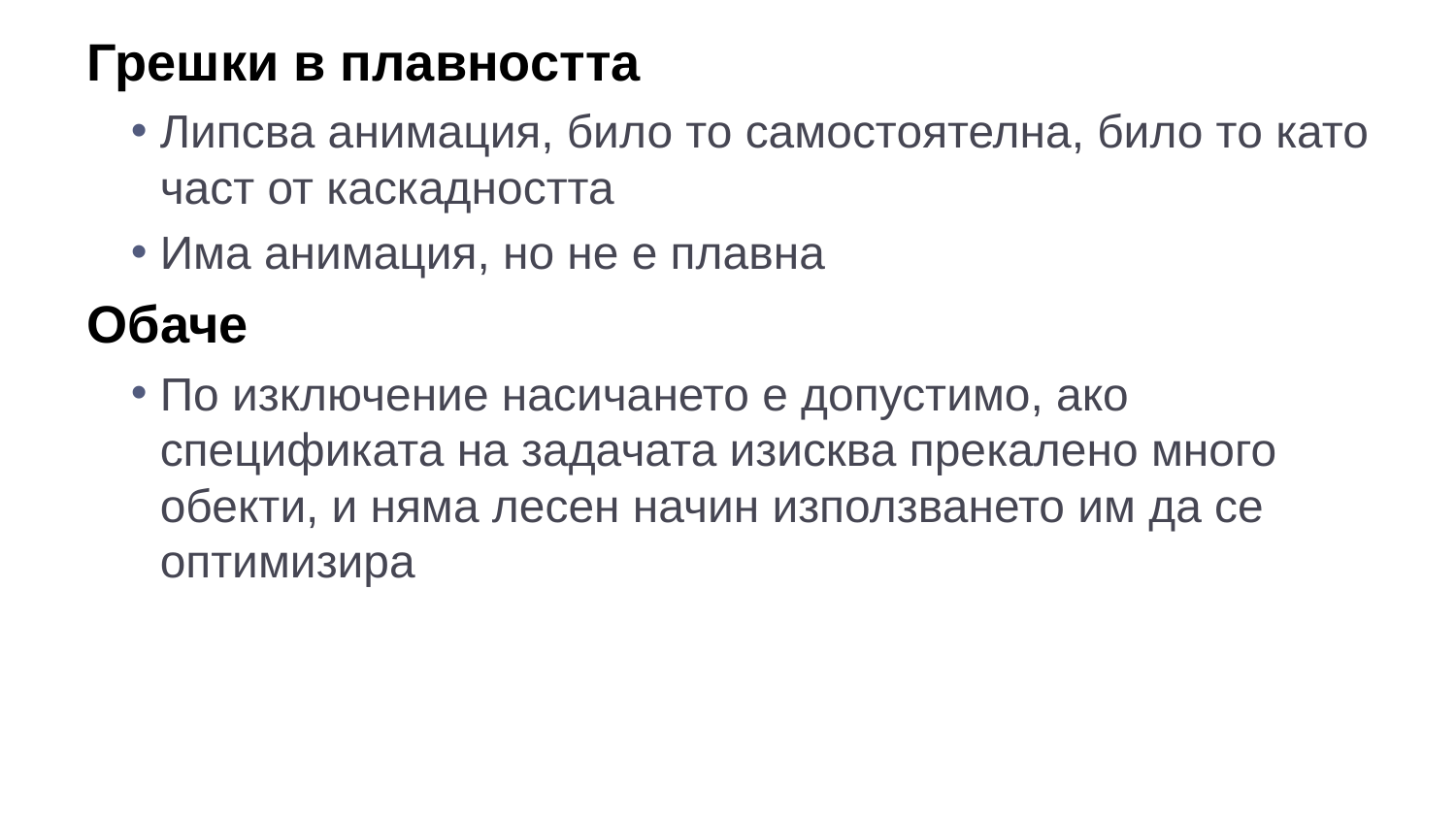

Грешки в плавността
Липсва анимация, било то самостоятелна, било то като част от каскадността
Има анимация, но не е плавна
Обаче
По изключение насичането е допустимо, ако спецификата на задачата изисква прекалено много обекти, и няма лесен начин използването им да се оптимизира